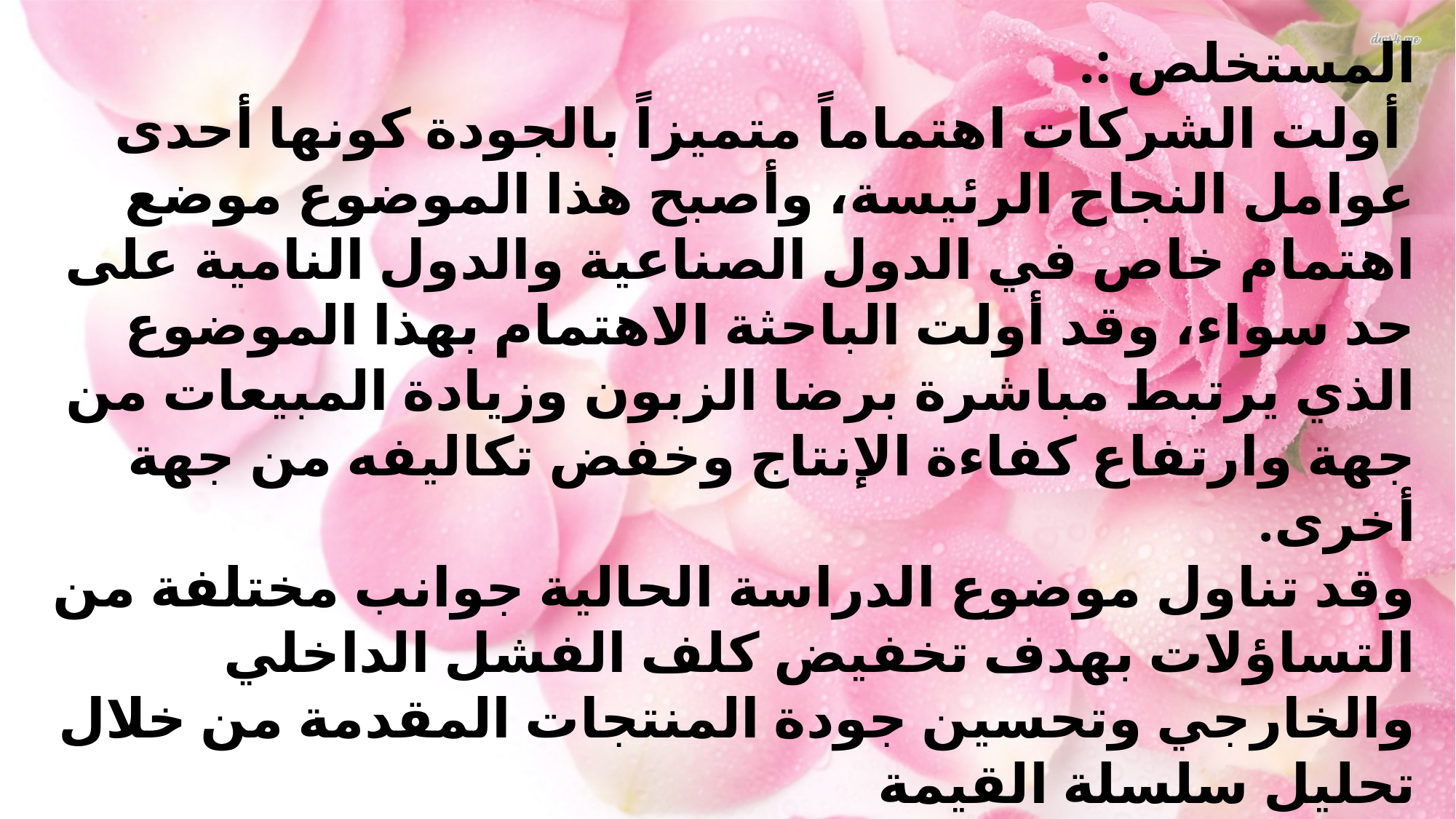

المستخلص :.
 أولت الشركات اهتماماً متميزاً بالجودة كونها أحدى عوامل النجاح الرئيسة، وأصبح هذا الموضوع موضع اهتمام خاص في الدول الصناعية والدول النامية على حد سواء، وقد أولت الباحثة الاهتمام بهذا الموضوع الذي يرتبط مباشرة برضا الزبون وزيادة المبيعات من جهة وارتفاع كفاءة الإنتاج وخفض تكاليفه من جهة أخرى.
وقد تناول موضوع الدراسة الحالية جوانب مختلفة من التساؤلات بهدف تخفيض كلف الفشل الداخلي والخارجي وتحسين جودة المنتجات المقدمة من خلال تحليل سلسلة القيمة